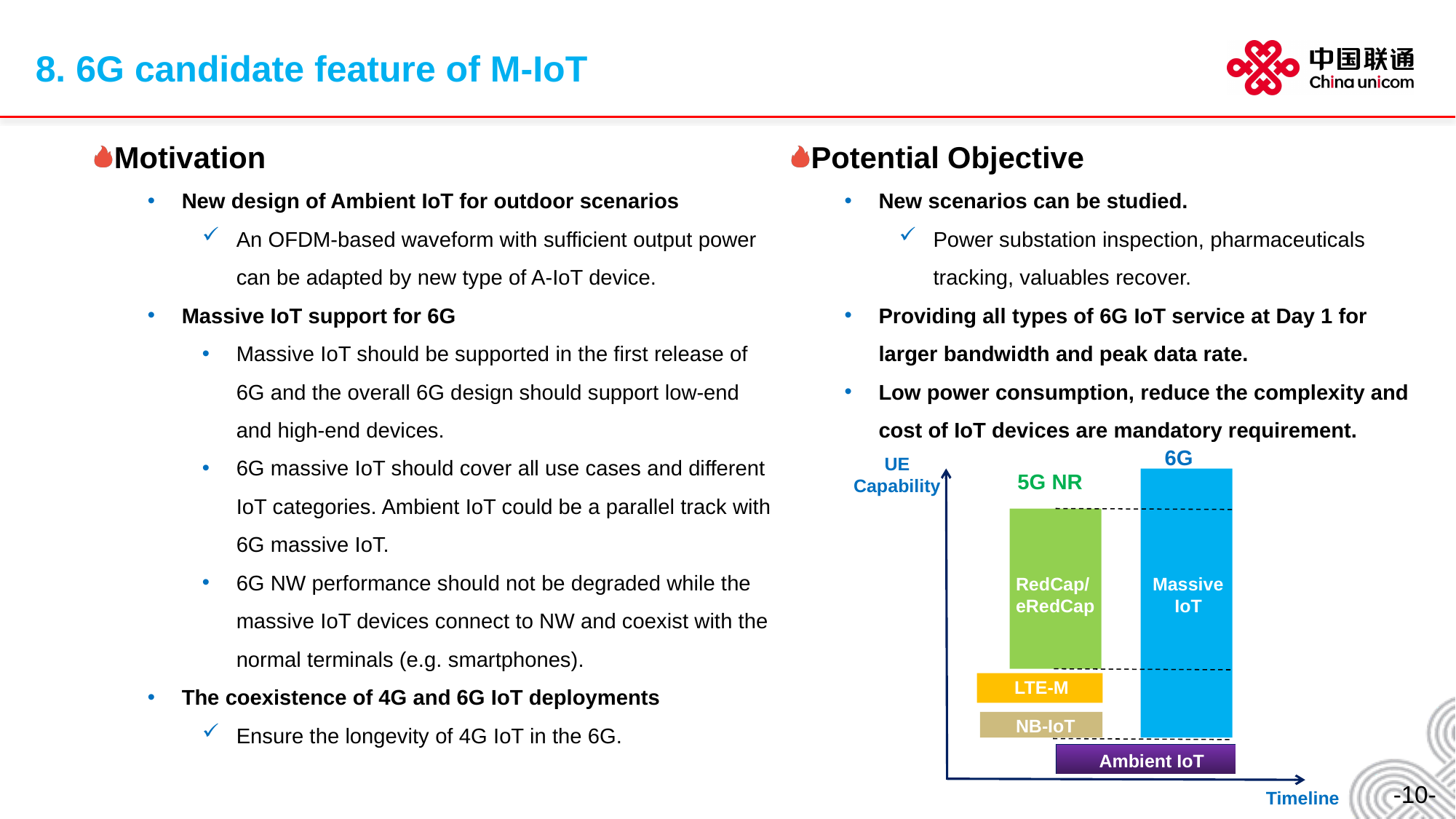

8. 6G candidate feature of M-IoT
Motivation
New design of Ambient IoT for outdoor scenarios
An OFDM-based waveform with sufficient output power can be adapted by new type of A-IoT device.
Massive IoT support for 6G
Massive IoT should be supported in the first release of 6G and the overall 6G design should support low-end and high-end devices.
6G massive IoT should cover all use cases and different IoT categories. Ambient IoT could be a parallel track with 6G massive IoT.
6G NW performance should not be degraded while the massive IoT devices connect to NW and coexist with the normal terminals (e.g. smartphones).
The coexistence of 4G and 6G IoT deployments
Ensure the longevity of 4G IoT in the 6G.
Potential Objective
New scenarios can be studied.
Power substation inspection, pharmaceuticals tracking, valuables recover.
Providing all types of 6G IoT service at Day 1 for larger bandwidth and peak data rate.
Low power consumption, reduce the complexity and cost of IoT devices are mandatory requirement.
6G
UE Capability
5G NR

RedCap/
eRedCap
Massive
IoT
LTE-M

NB-IoT

Ambient IoT

Timeline